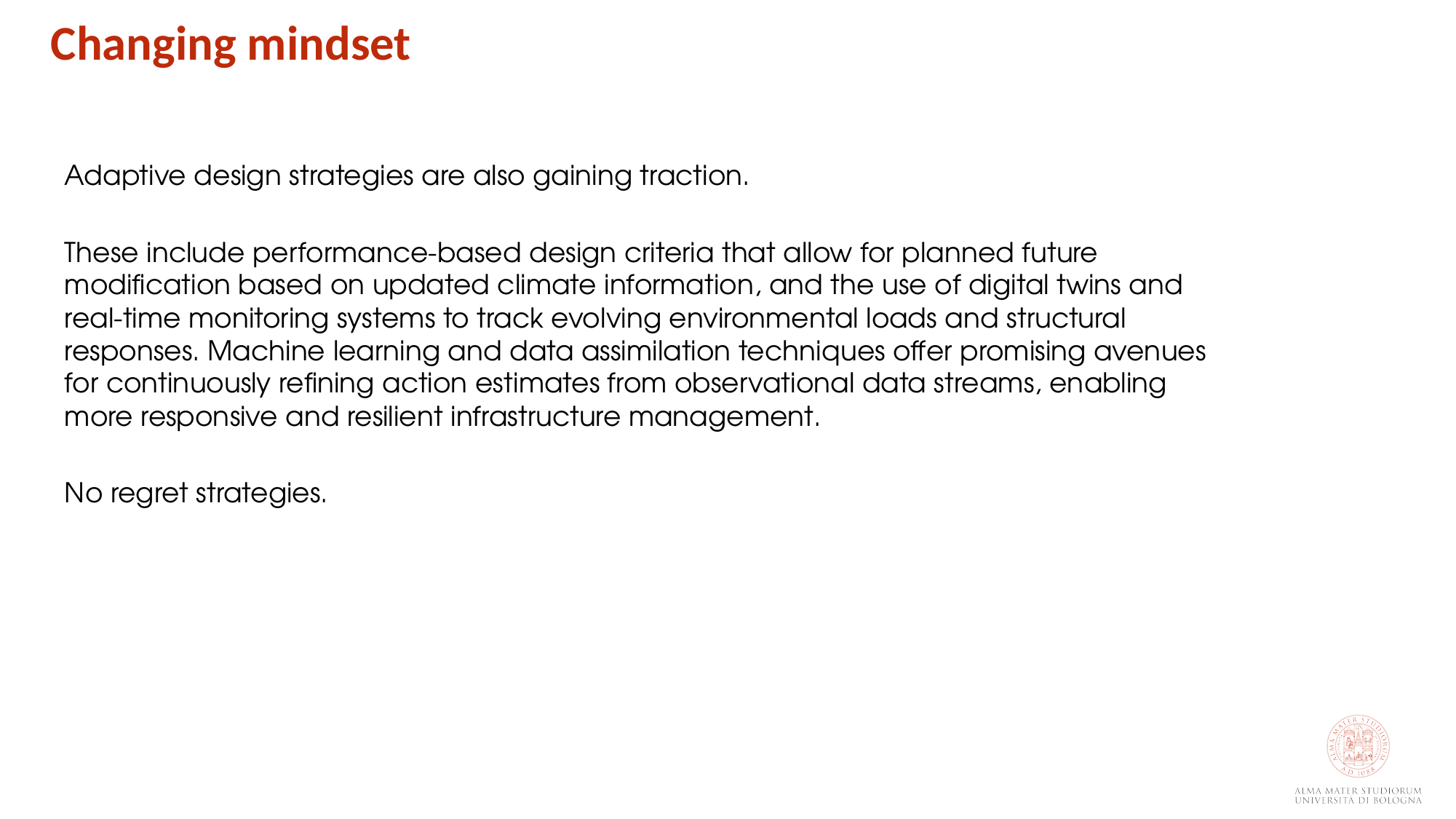

Changing mindset
Adaptive design strategies are also gaining traction.

These include performance-based design criteria that allow for planned future modification based on updated climate information, and the use of digital twins and real-time monitoring systems to track evolving environmental loads and structural responses. Machine learning and data assimilation techniques offer promising avenues for continuously refining action estimates from observational data streams, enabling more responsive and resilient infrastructure management.

No regret strategies.